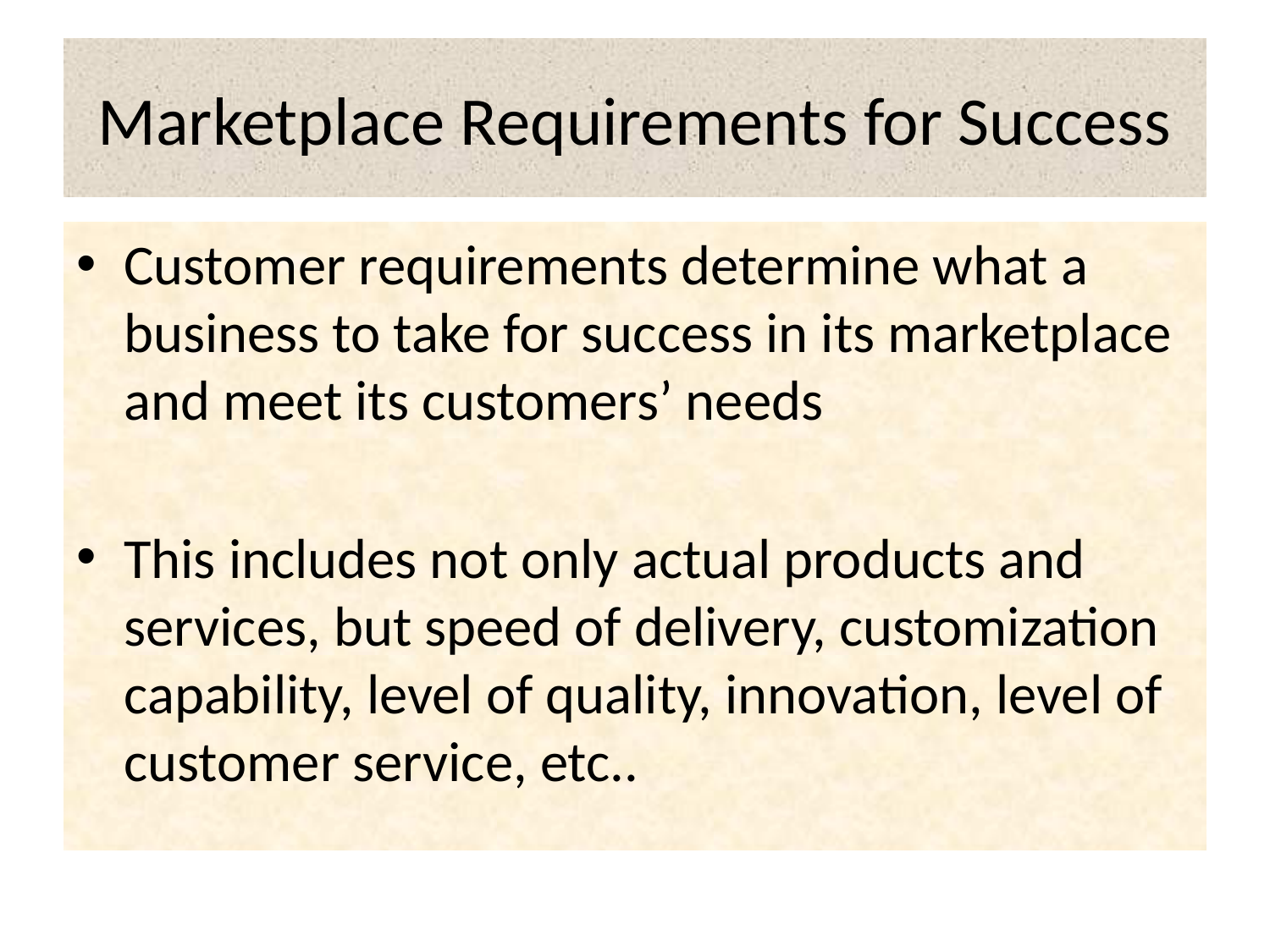

# Marketplace Requirements for Success
Customer requirements determine what a business to take for success in its marketplace and meet its customers’ needs

This includes not only actual products and services, but speed of delivery, customization capability, level of quality, innovation, level of customer service, etc..